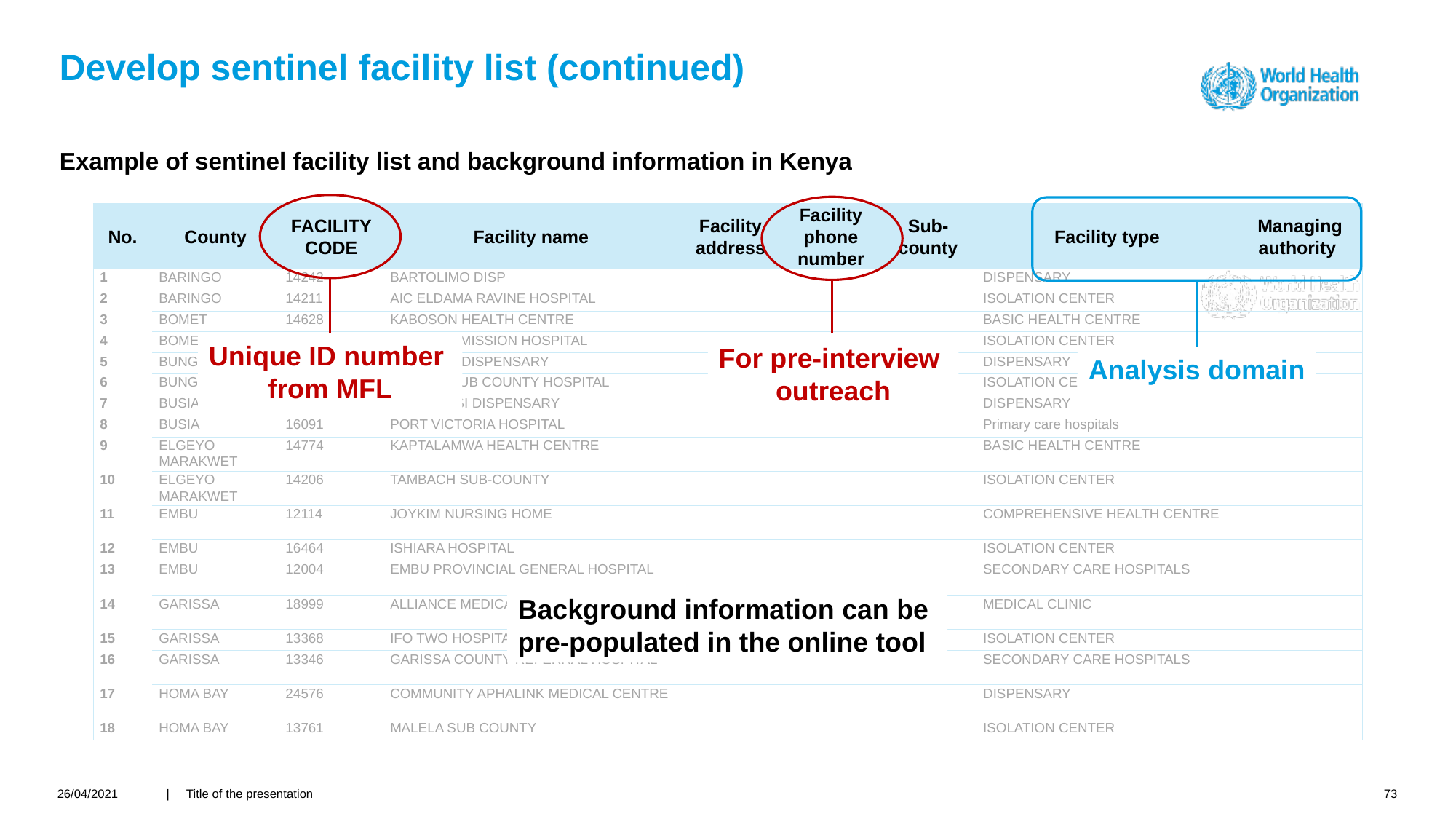

# Develop sentinel facility list (continued)
Example of sentinel facility list and background information in Kenya

Unique ID number
from MFL

For pre-interview
outreach

Analysis domain
Background information can be
pre-populated in the online tool
| No. | County | FACILITY CODE | Facility name | Facility address | Facility phone number | Sub-county | Facility type | Managing authority |
| --- | --- | --- | --- | --- | --- | --- | --- | --- |
| 1 | BARINGO | 14242 | BARTOLIMO DISP |  |  |  | DISPENSARY |  |
| 2 | BARINGO | 14211 | AIC ELDAMA RAVINE HOSPITAL |  |  |  | ISOLATION CENTER |  |
| 3 | BOMET | 14628 | KABOSON HEALTH CENTRE |  |  |  | BASIC HEALTH CENTRE |  |
| 4 | BOMET | 14741 | KAPLONG MISSION HOSPITAL |  |  |  | ISOLATION CENTER |  |
| 5 | BUNGOMA | 18584 | CHEMSES DISPENSARY |  |  |  | DISPENSARY |  |
| 6 | BUNGOMA | 15825 | BUMULA SUB COUNTY HOSPITAL |  |  |  | ISOLATION CENTER |  |
| 7 | BUSIA | 21034 | AKIRIAMASI DISPENSARY |  |  |  | DISPENSARY |  |
| 8 | BUSIA | 16091 | PORT VICTORIA HOSPITAL |  |  |  | Primary care hospitals |  |
| 9 | ELGEYO MARAKWET | 14774 | KAPTALAMWA HEALTH CENTRE |  |  |  | BASIC HEALTH CENTRE |  |
| 10 | ELGEYO MARAKWET | 14206 | TAMBACH SUB-COUNTY |  |  |  | ISOLATION CENTER |  |
| 11 | EMBU | 12114 | JOYKIM NURSING HOME |  |  |  | COMPREHENSIVE HEALTH CENTRE |  |
| 12 | EMBU | 16464 | ISHIARA HOSPITAL |  |  |  | ISOLATION CENTER |  |
| 13 | EMBU | 12004 | EMBU PROVINCIAL GENERAL HOSPITAL |  |  |  | SECONDARY CARE HOSPITALS |  |
| 14 | GARISSA | 18999 | ALLIANCE MEDICAL CENTRE |  |  |  | MEDICAL CLINIC |  |
| 15 | GARISSA | 13368 | IFO TWO HOSPITAL |  |  |  | ISOLATION CENTER |  |
| 16 | GARISSA | 13346 | GARISSA COUNTY REFERRAL HOSPITAL |  |  |  | SECONDARY CARE HOSPITALS |  |
| 17 | HOMA BAY | 24576 | COMMUNITY APHALINK MEDICAL CENTRE |  |  |  | DISPENSARY |  |
| 18 | HOMA BAY | 13761 | MALELA SUB COUNTY |  |  |  | ISOLATION CENTER |  |

26/04/2021
|     Title of the presentation
73